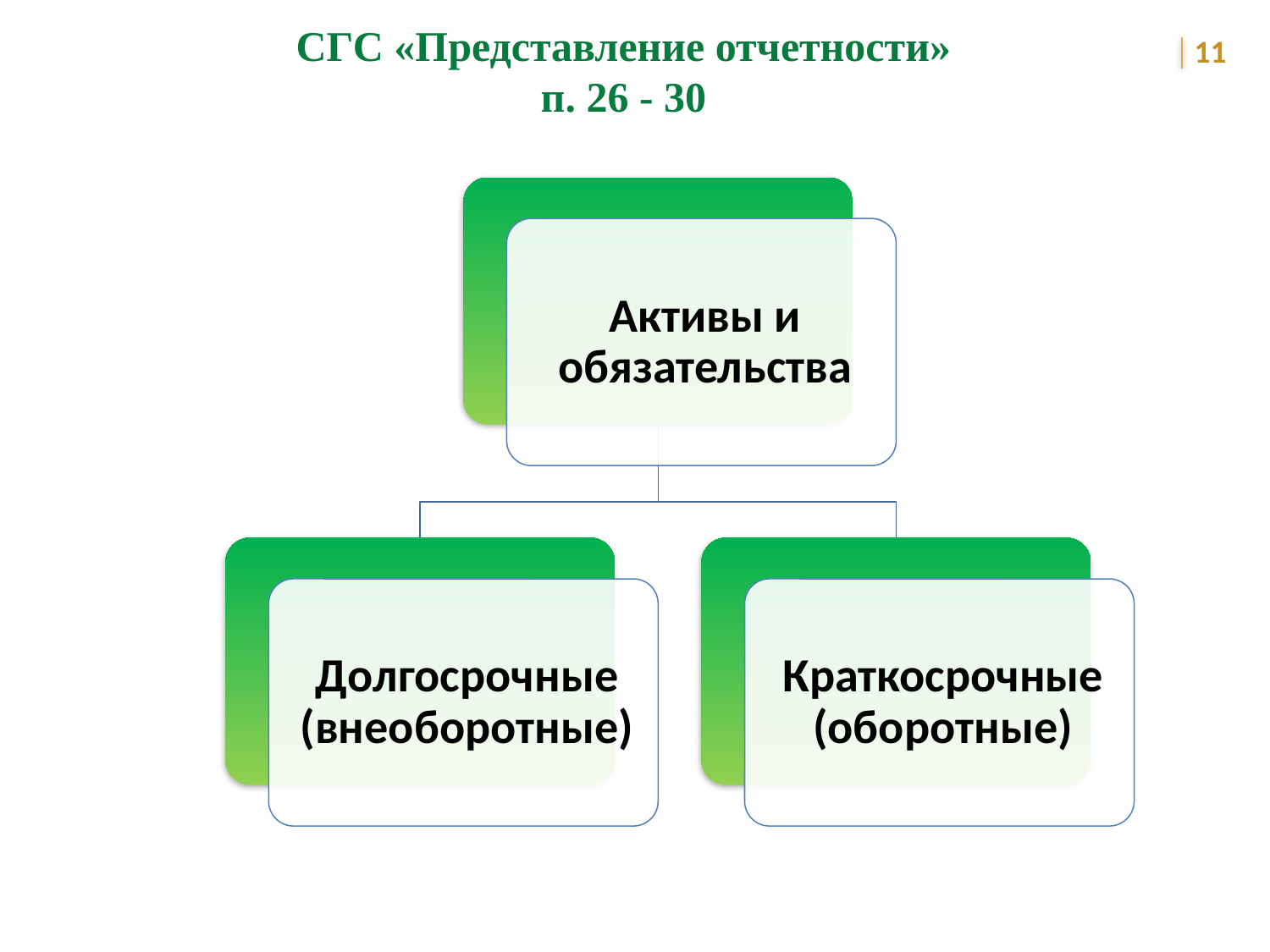

СГС «Представление отчетности»
п. 26 - 30
11
Активы и обязательства
Долгосрочные (внеоборотные)
Краткосрочные (оборотные)